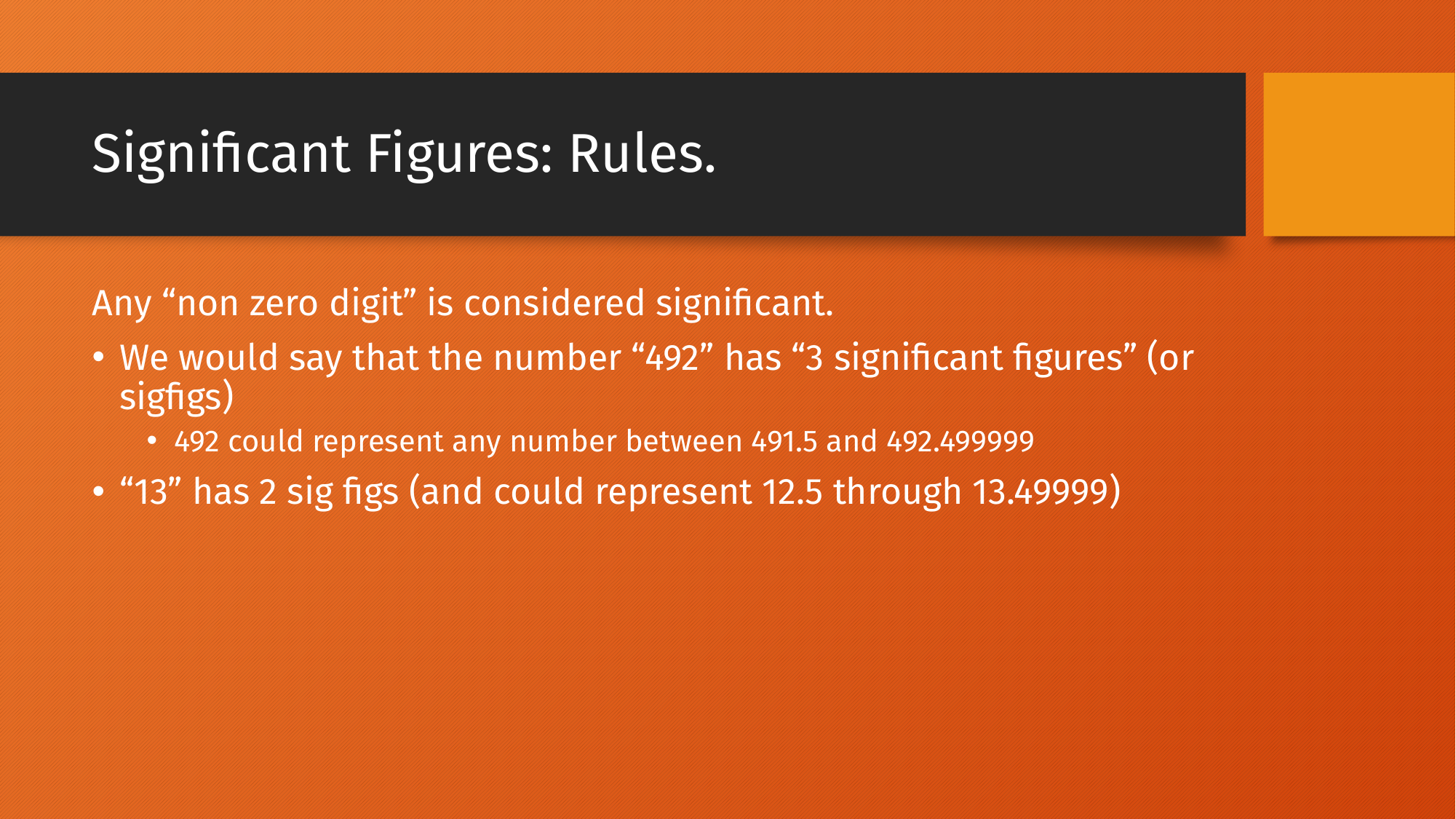

# Significant Figures: Rules.
Any “non zero digit” is considered significant.
We would say that the number “492” has “3 significant figures” (or sigfigs)
492 could represent any number between 491.5 and 492.499999
“13” has 2 sig figs (and could represent 12.5 through 13.49999)